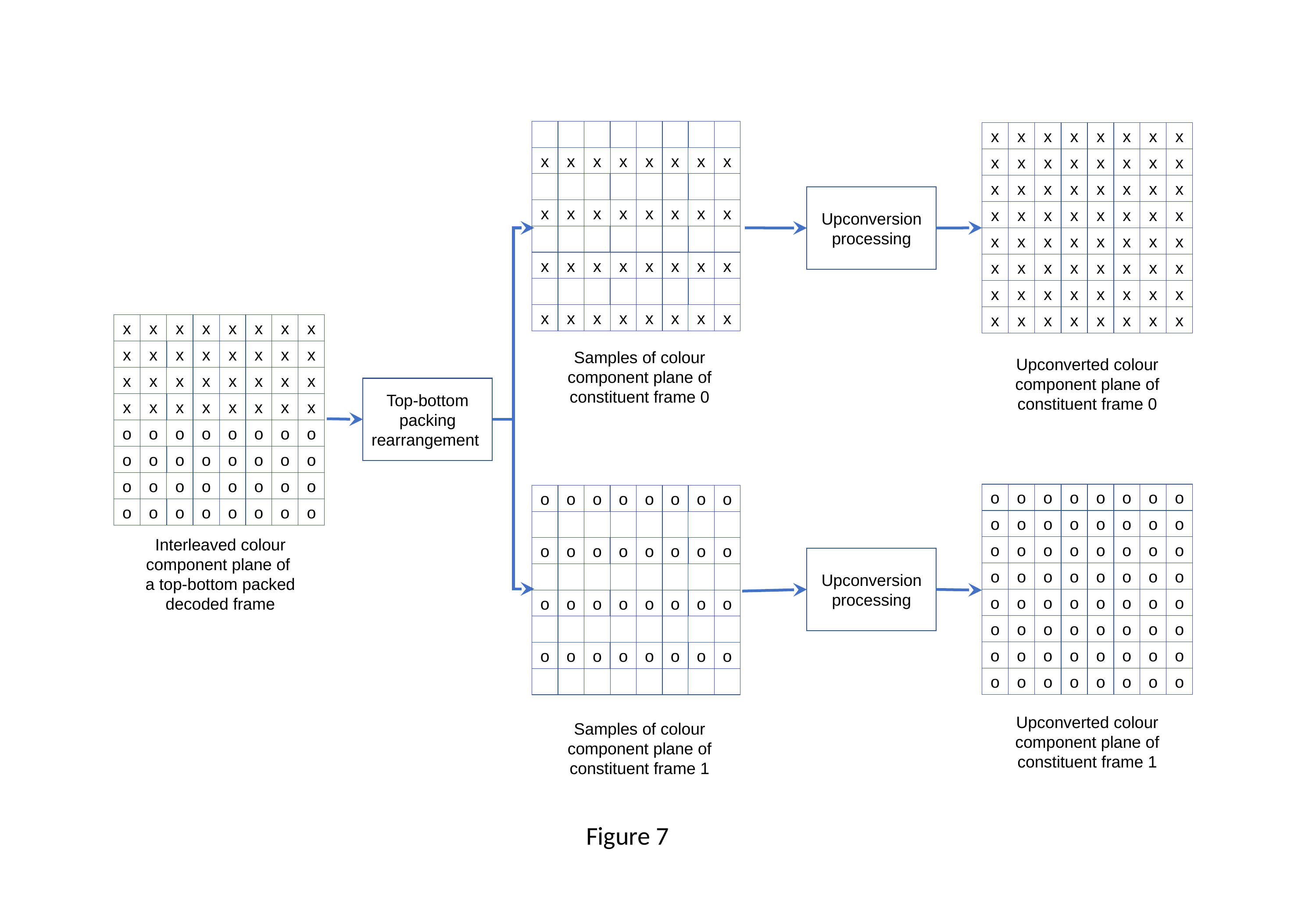

x
x
x
x
x
x
x
x

x
x
x
x
x
x
x
x

x
x
x
x
x
x
x
x

x
x
x
x
x
x
x
x
x
x
x
x
x
x
x
x
x
x
x
x
x
x
x
x
x
x
x
x
x
x
x
x
x
x
x
x
x
x
x
x
x
x
x
x
x
x
x
x
x
x
x
x
x
x
x
x
x
x
x
x
x
x
x
x
x
x
x
x
x
x
x
x

Upconversion processing

x
x
x
x
x
x
x
x
x
x
x
x
x
x
x
x
x
x
x
x
x
x
x
x
x
x
x
x
x
x
x
x
o
o
o
o
o
o
o
o
o
o
o
o
o
o
o
o
o
o
o
o
o
o
o
o
o
o
o
o
o
o
o
o
Samples of colour component plane of constituent frame 0
Upconverted colour component plane of constituent frame 0
Top-bottom packing rearrangement

o
o
o
o
o
o
o
o

o
o
o
o
o
o
o
o

o
o
o
o
o
o
o
o

o
o
o
o
o
o
o
o

o
o
o
o
o
o
o
o
o
o
o
o
o
o
o
o
o
o
o
o
o
o
o
o
o
o
o
o
o
o
o
o
o
o
o
o
o
o
o
o
o
o
o
o
o
o
o
o
o
o
o
o
o
o
o
o
o
o
o
o
o
o
o
o

Interleaved colour component plane of
a top-bottom packed
decoded frame
Upconversion processing
Upconverted colour component plane of constituent frame 1
Samples of colour component plane of constituent frame 1
Figure 7